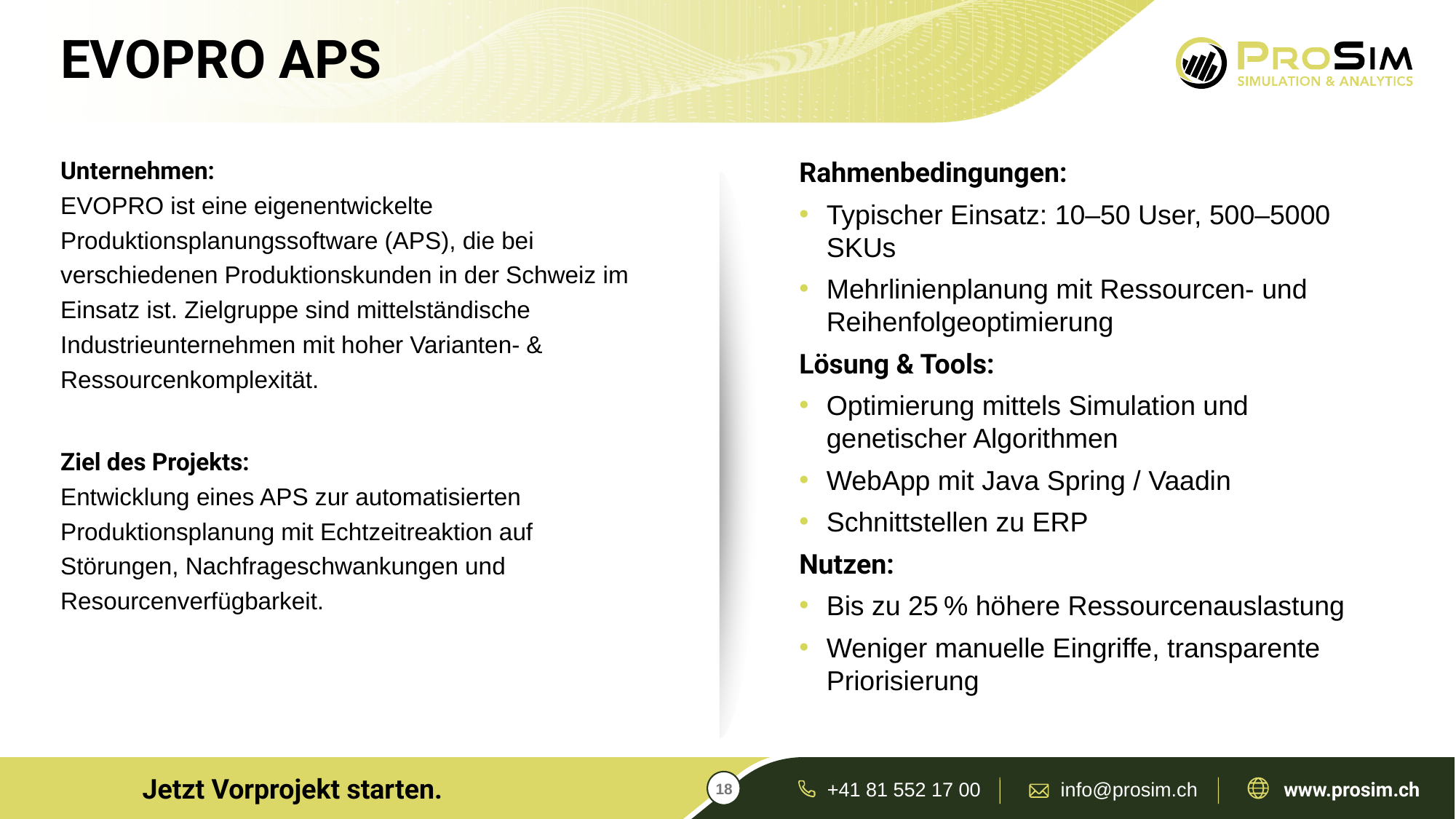

# EVOPRO APS
Unternehmen:
EVOPRO ist eine eigenentwickelte Produktionsplanungssoftware (APS), die bei verschiedenen Produktionskunden in der Schweiz im Einsatz ist. Zielgruppe sind mittelständische Industrieunternehmen mit hoher Varianten- & Ressourcenkomplexität.

Ziel des Projekts:
Entwicklung eines APS zur automatisierten Produktionsplanung mit Echtzeitreaktion auf Störungen, Nachfrageschwankungen und Resourcenverfügbarkeit.
Rahmenbedingungen:
Typischer Einsatz: 10–50 User, 500–5000 SKUs
Mehrlinienplanung mit Ressourcen- und Reihenfolgeoptimierung
Lösung & Tools:
Optimierung mittels Simulation und genetischer Algorithmen
WebApp mit Java Spring / Vaadin
Schnittstellen zu ERP
Nutzen:
Bis zu 25 % höhere Ressourcenauslastung
Weniger manuelle Eingriffe, transparente Priorisierung

Jetzt Vorprojekt starten.
18